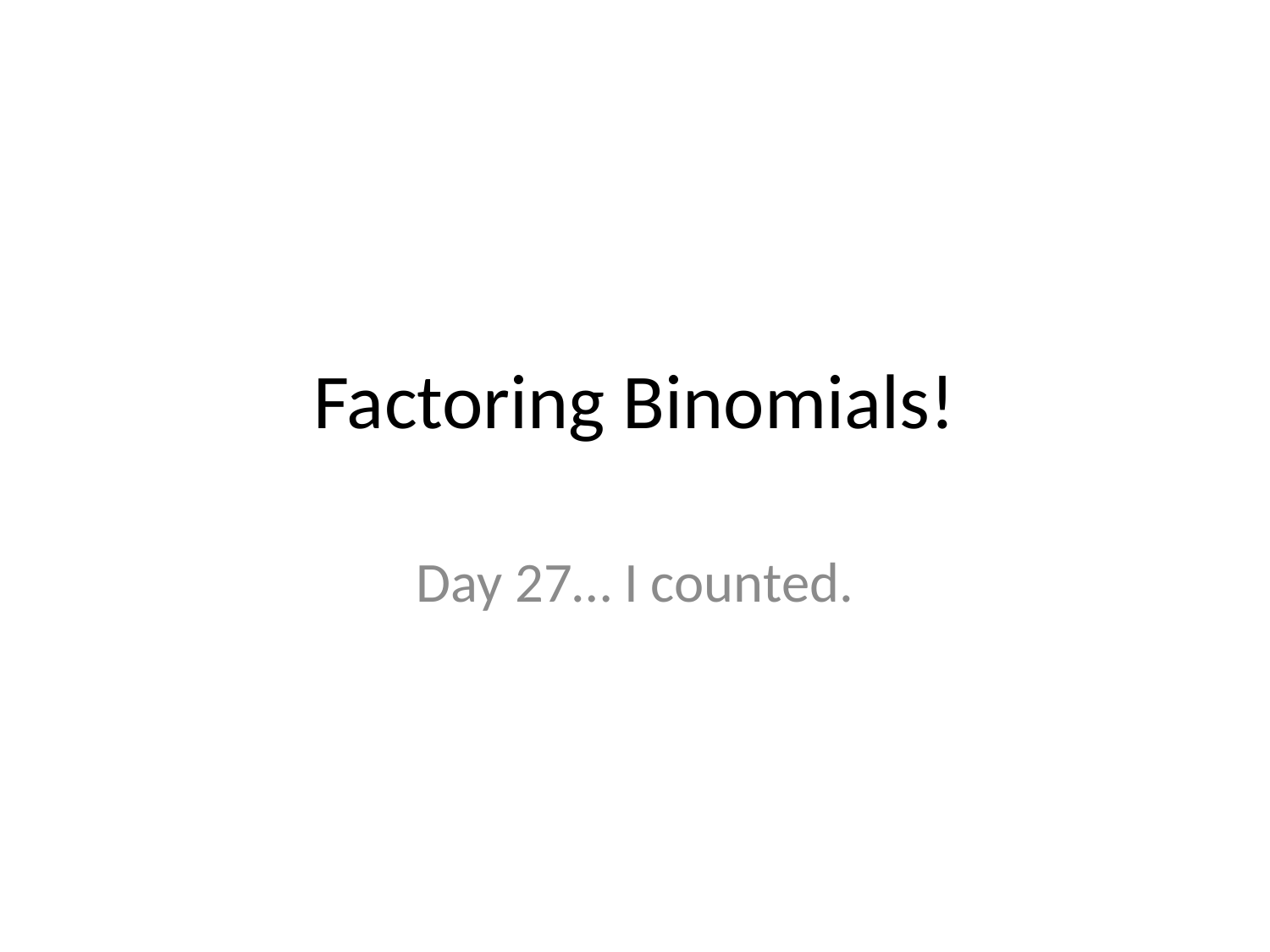

# Factoring Binomials!
Day 27… I counted.